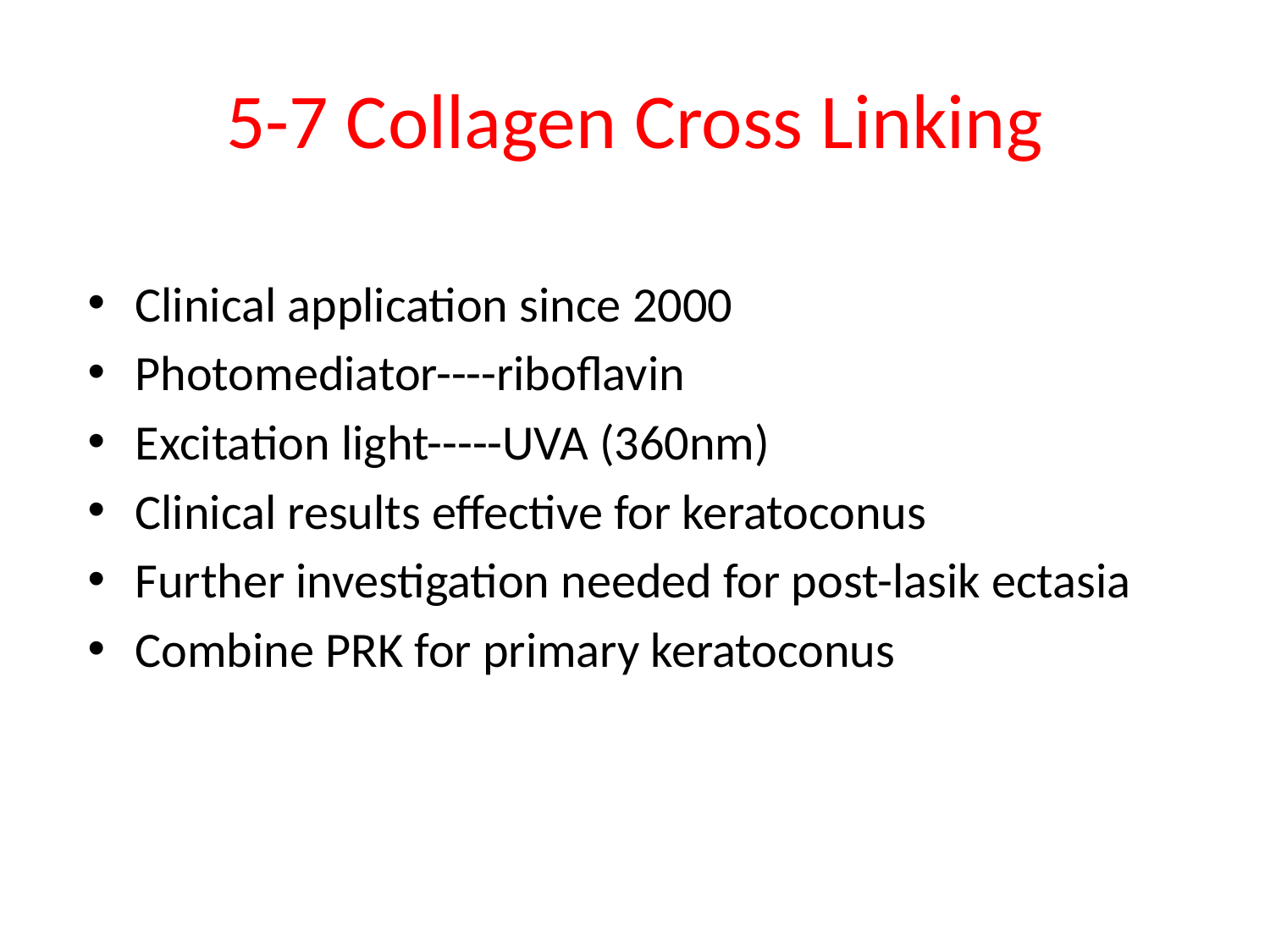

# 5-7 Collagen Cross Linking
Clinical application since 2000
Photomediator----riboflavin
Excitation light-----UVA (360nm)
Clinical results effective for keratoconus
Further investigation needed for post-lasik ectasia
Combine PRK for primary keratoconus